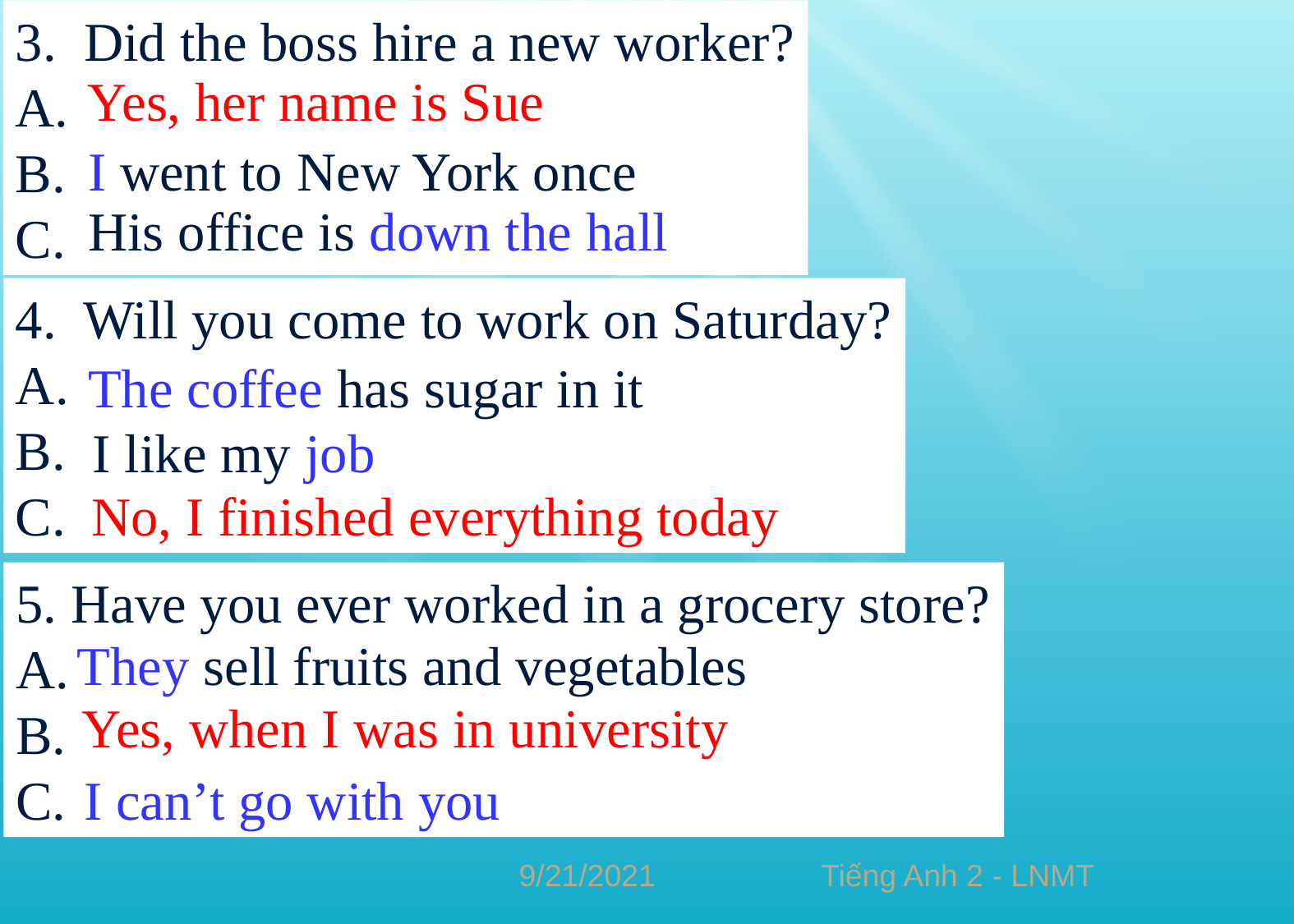

22
3.  Did the boss hire a new worker?
A.
B.
C.
Yes, her name is Sue
I went to New York once
His office is down the hall
4.  Will you come to work on Saturday?
A.
B.
C.
The coffee has sugar in it
I like my job
No, I finished everything today
5. Have you ever worked in a grocery store?
A.
B.
C.
They sell fruits and vegetables
Yes, when I was in university
I can’t go with you
9/21/2021
Tiếng Anh 2 - LNMT